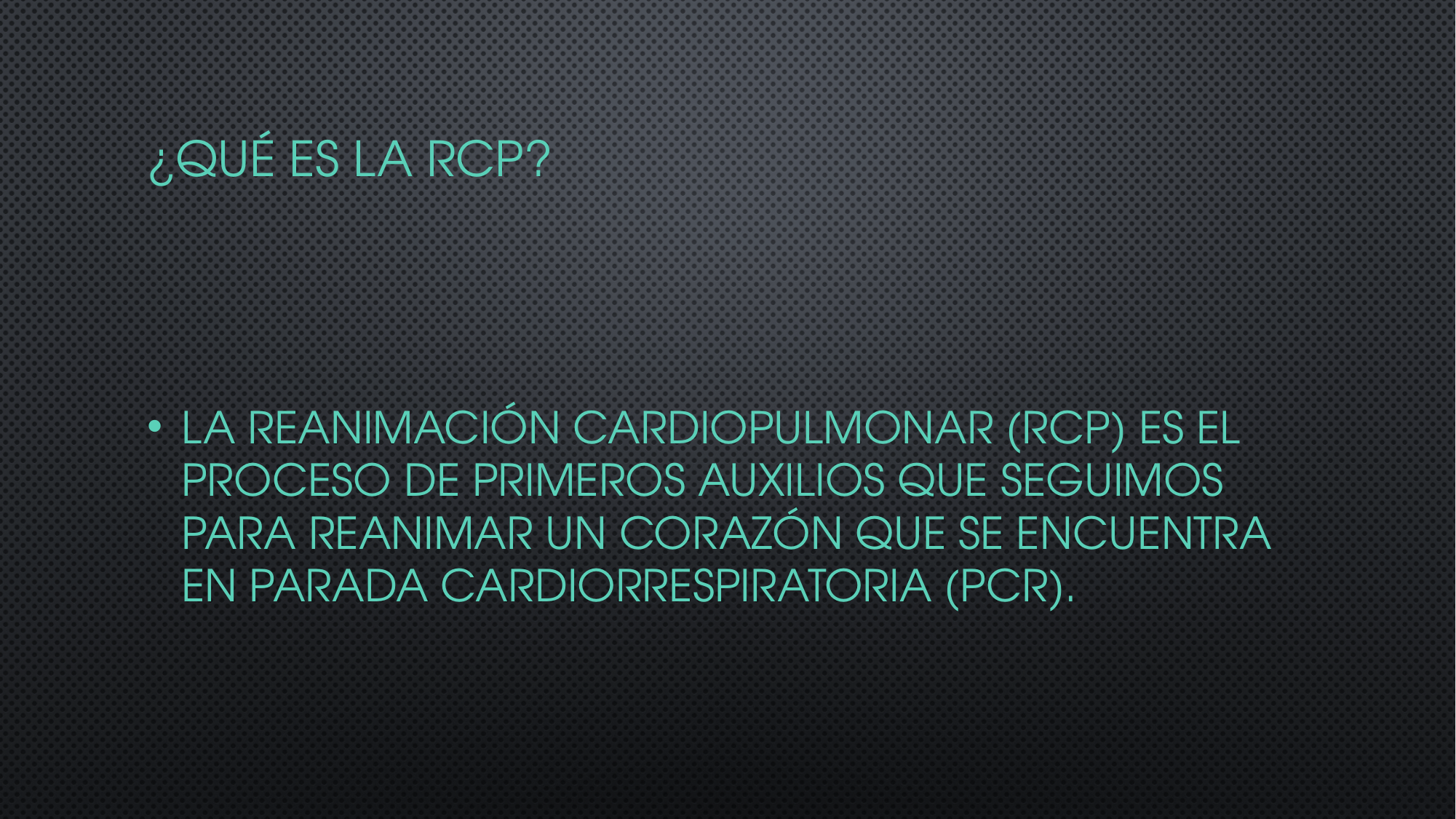

# ¿QUÉ ES LA RCP?
La Reanimación Cardiopulmonar (RCP) es el proceso de primeros auxilios que seguimos para reanimar un corazón que se encuentra en parada cardiorrespiratoria (PCR).